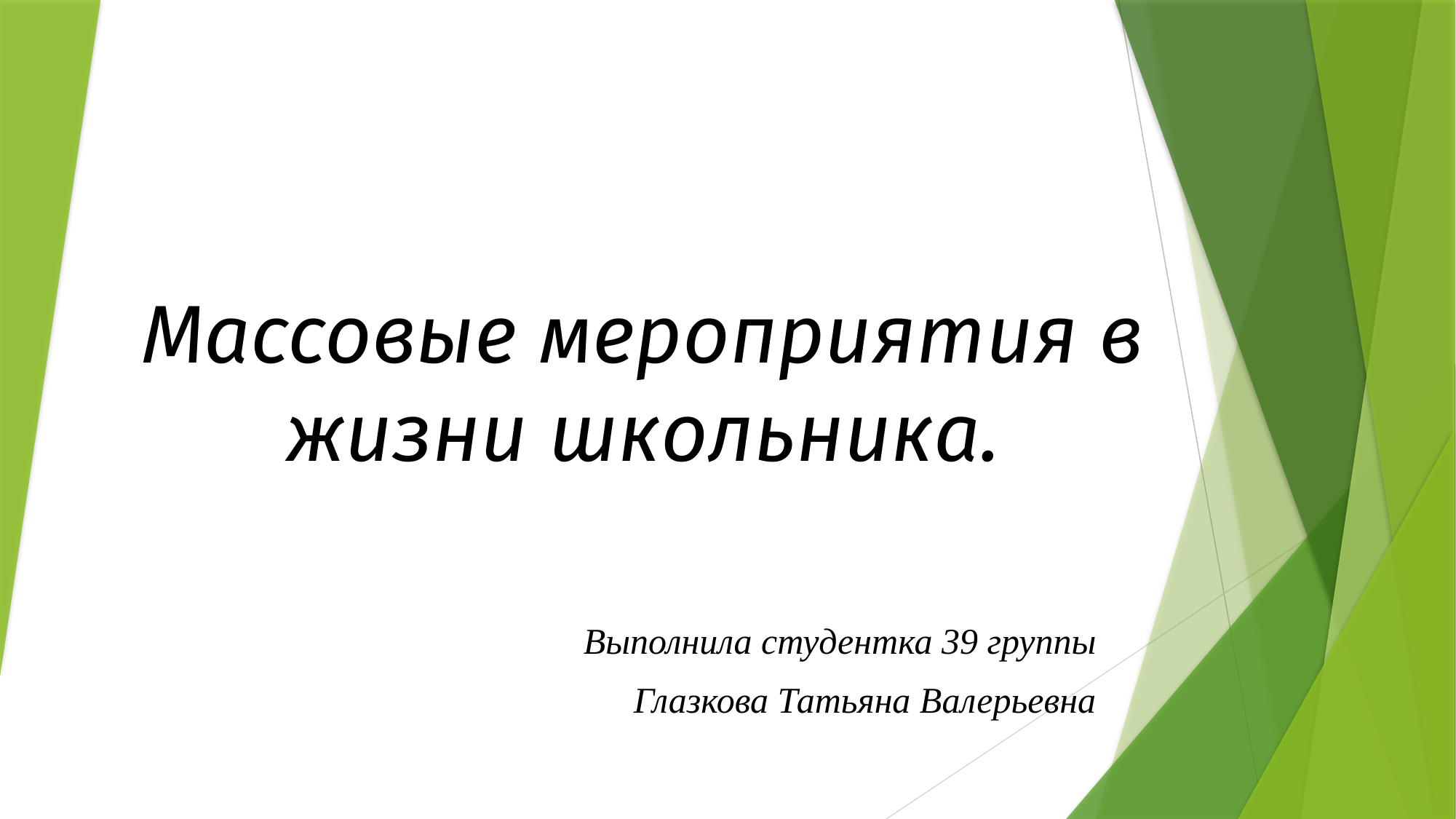

# Массовые мероприятия в жизни школьника.
Выполнила студентка 39 группы
Глазкова Татьяна Валерьевна